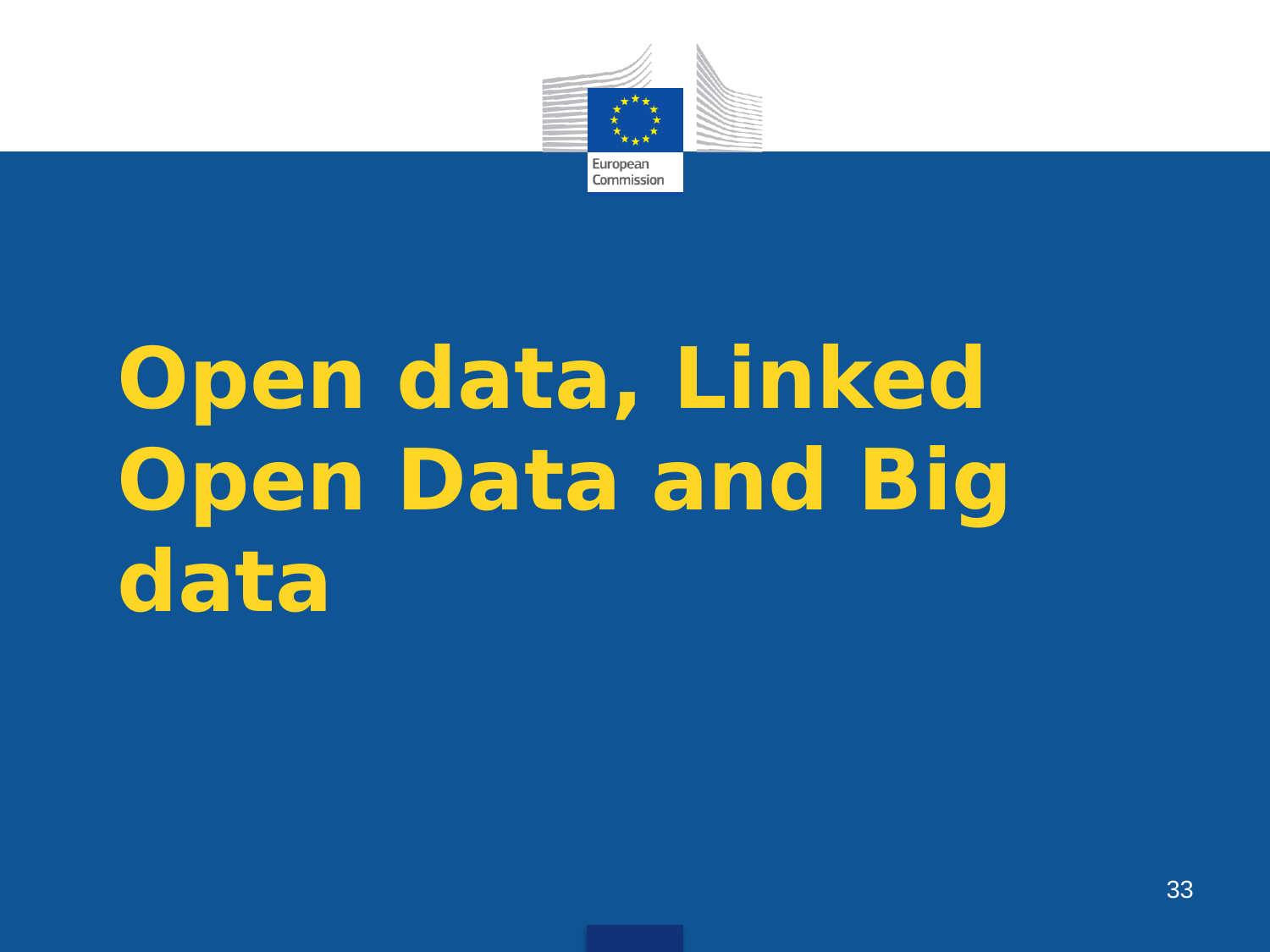

# Open data, Linked Open Data and Big data
33